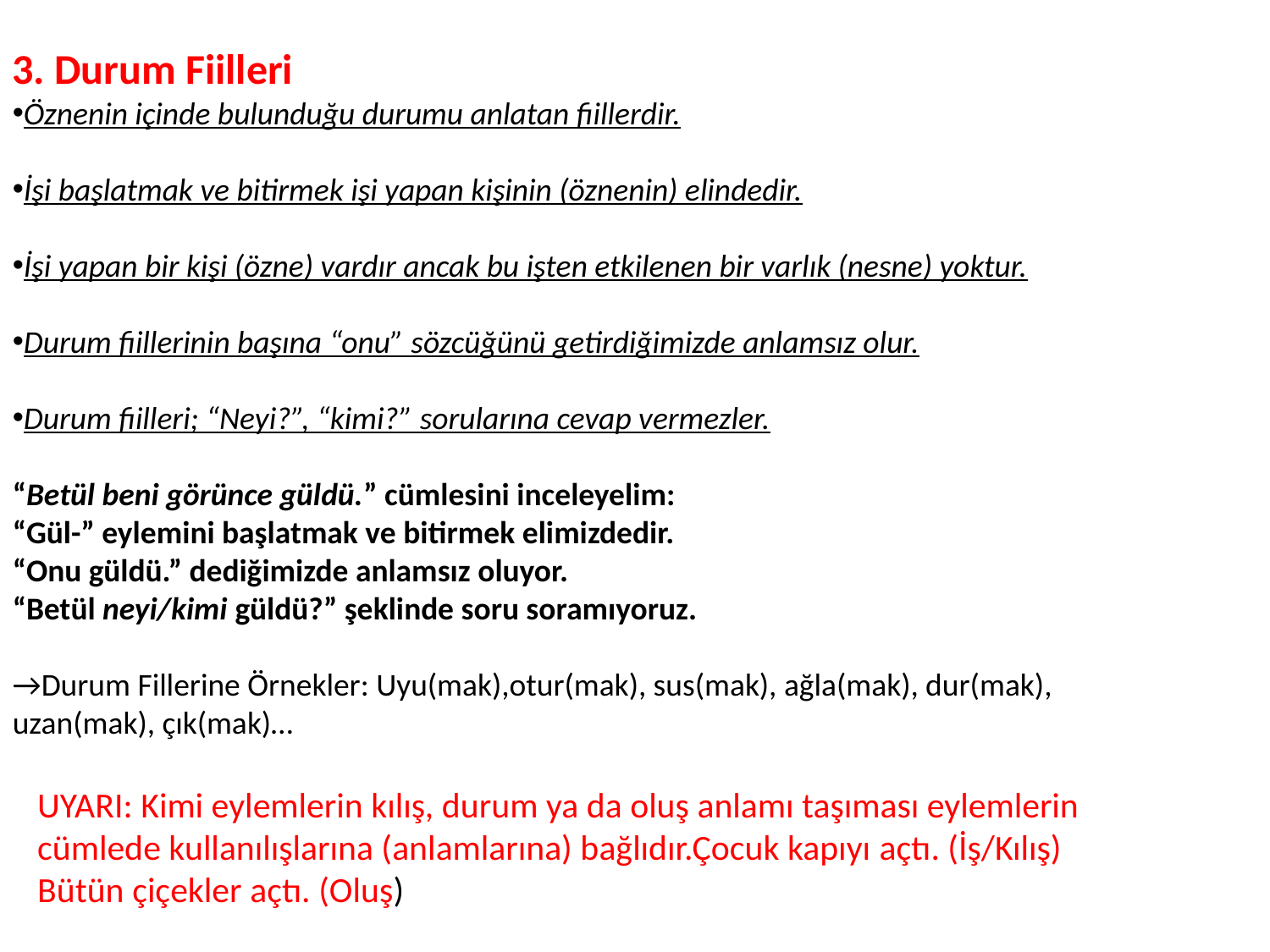

3. Durum Fiilleri
Öznenin içinde bulunduğu durumu anlatan fiillerdir.

İşi başlatmak ve bitirmek işi yapan kişinin (öznenin) elindedir.

İşi yapan bir kişi (özne) vardır ancak bu işten etkilenen bir varlık (nesne) yoktur.

Durum fiillerinin başına “onu” sözcüğünü getirdiğimizde anlamsız olur.

Durum fiilleri; “Neyi?”, “kimi?” sorularına cevap vermezler.

“Betül beni görünce güldü.” cümlesini inceleyelim:
“Gül-” eylemini başlatmak ve bitirmek elimizdedir.
“Onu güldü.” dediğimizde anlamsız oluyor.
“Betül neyi/kimi güldü?” şeklinde soru soramıyoruz.

→Durum Fillerine Örnekler: Uyu(mak),otur(mak), sus(mak), ağla(mak), dur(mak), uzan(mak), çık(mak)…
UYARI: Kimi eylemlerin kılış, durum ya da oluş anlamı taşıması eylemlerin cümlede kullanılışlarına (anlamlarına) bağlıdır.Çocuk kapıyı açtı. (İş/Kılış)
Bütün çiçekler açtı. (Oluş)